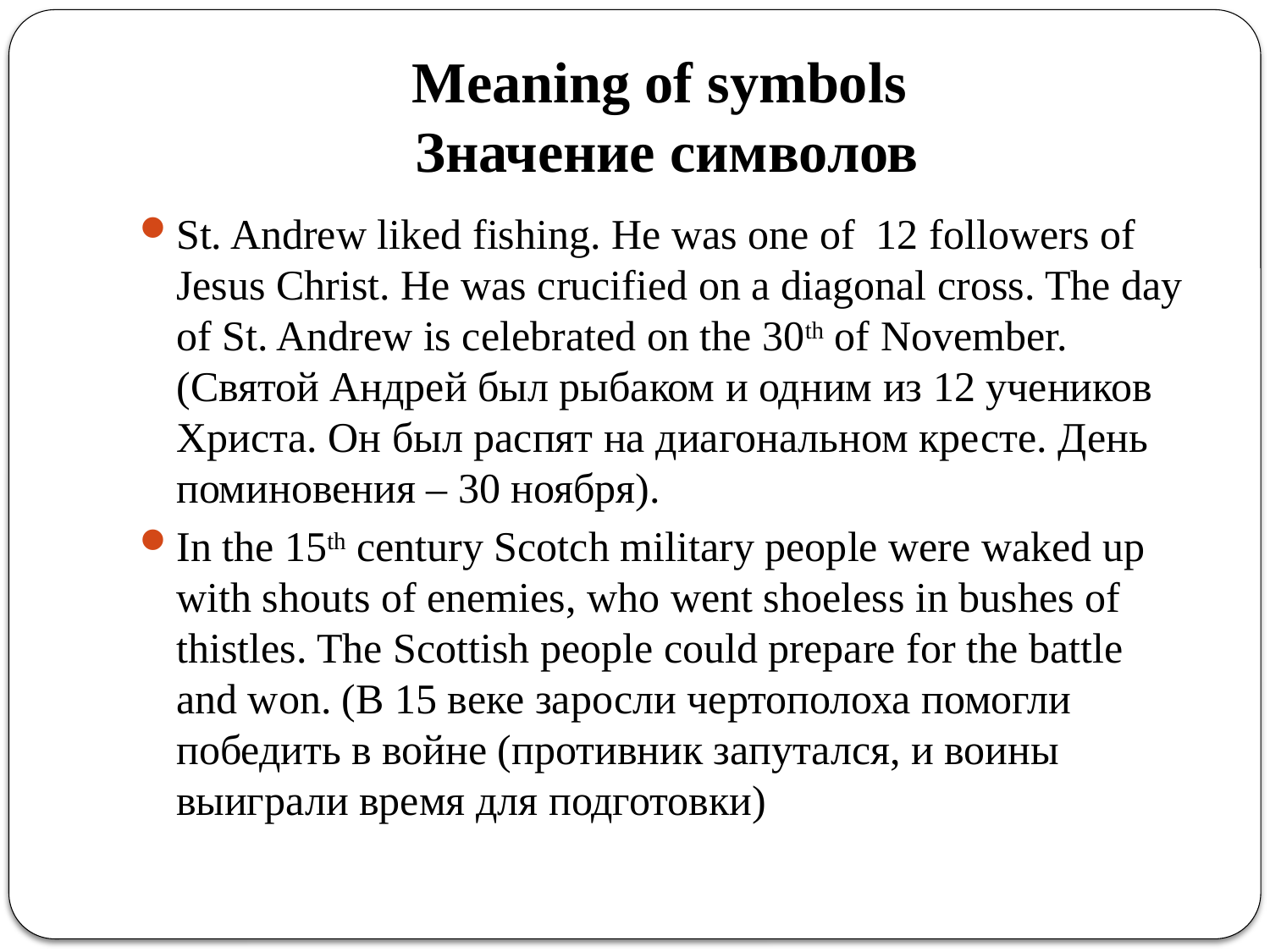

# Meaning of symbols Значение символов
St. Andrew liked fishing. He was one of  12 followers of Jesus Christ. He was crucified on a diagonal cross. The day of St. Andrew is celebrated on the 30th of November. (Святой Андрей был рыбаком и одним из 12 учеников Христа. Он был распят на диагональном кресте. День поминовения – 30 ноября).
In the 15th century Scotch military people were waked up with shouts of enemies, who went shoeless in bushes of thistles. The Scottish people could prepare for the battle and won. (В 15 веке заросли чертополоха помогли победить в войне (противник запутался, и воины выиграли время для подготовки)